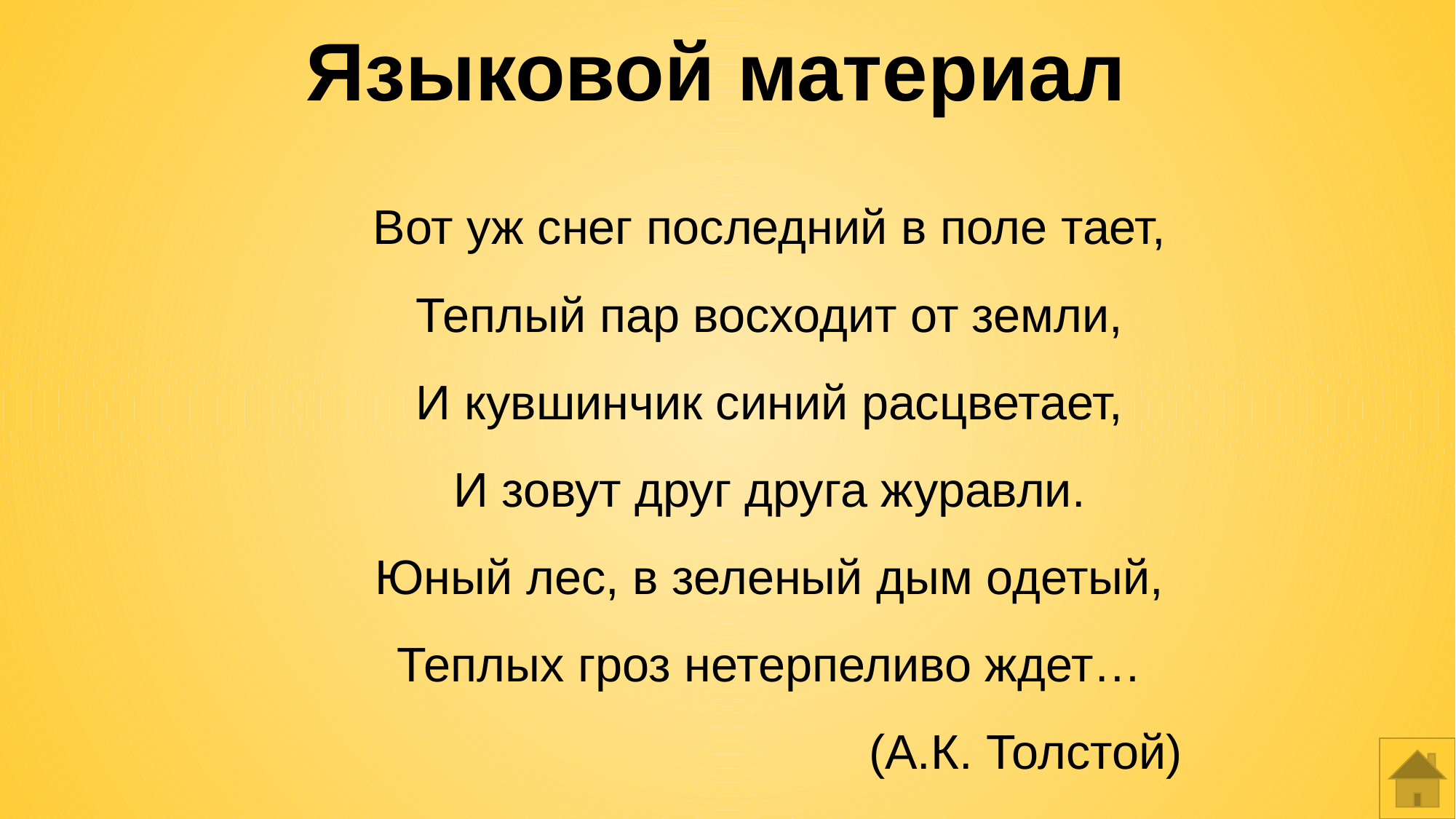

# Языковой материал
Вот уж снег последний в поле тает,
Теплый пар восходит от земли,
И кувшинчик синий расцветает,
И зовут друг друга журавли.
Юный лес, в зеленый дым одетый,
Теплых гроз нетерпеливо ждет…
(А.К. Толстой)